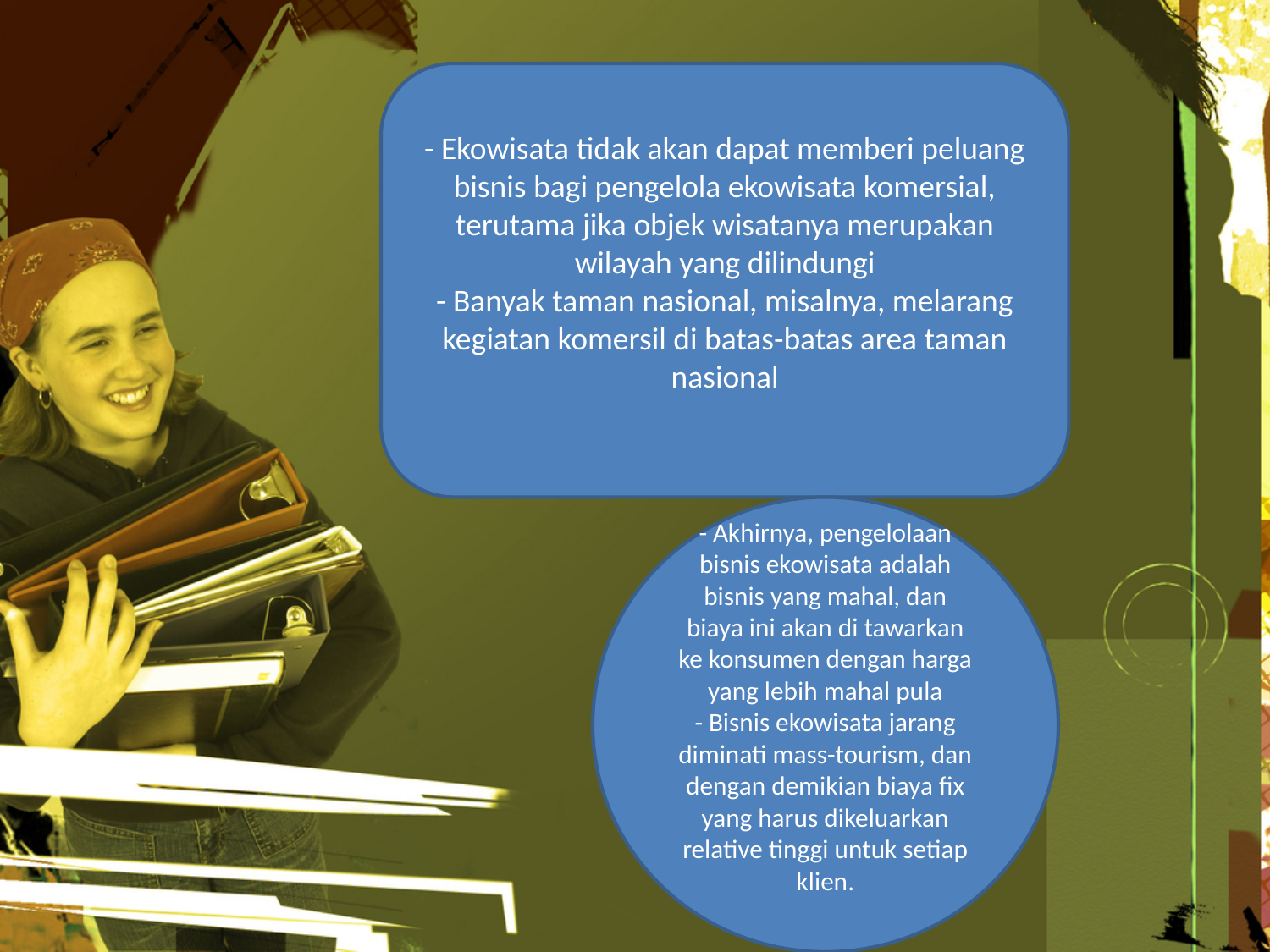

- Ekowisata tidak akan dapat memberi peluang bisnis bagi pengelola ekowisata komersial, terutama jika objek wisatanya merupakan wilayah yang dilindungi
- Banyak taman nasional, misalnya, melarang kegiatan komersil di batas-batas area taman nasional

- Akhirnya, pengelolaan bisnis ekowisata adalah bisnis yang mahal, dan biaya ini akan di tawarkan ke konsumen dengan harga yang lebih mahal pula
- Bisnis ekowisata jarang diminati mass-tourism, dan dengan demikian biaya fix yang harus dikeluarkan relative tinggi untuk setiap klien.